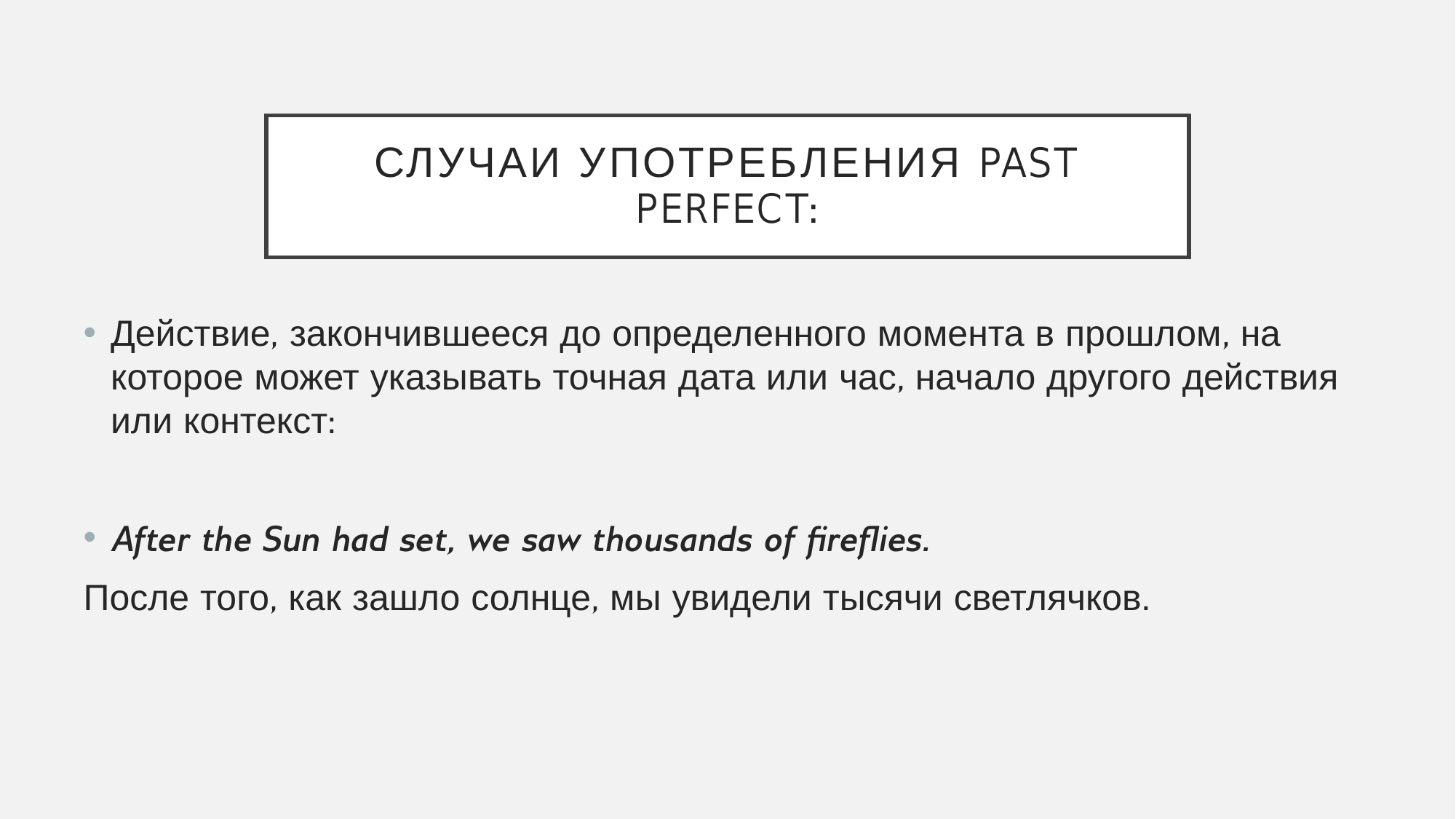

# Случаи употребления Past Perfect:
Действие, закончившееся до определенного момента в прошлом, на которое может указывать точная дата или час, начало другого действия или контекст:

After the Sun had set, we saw thousands of fireflies.
После того, как зашло солнце, мы увидели тысячи светлячков.